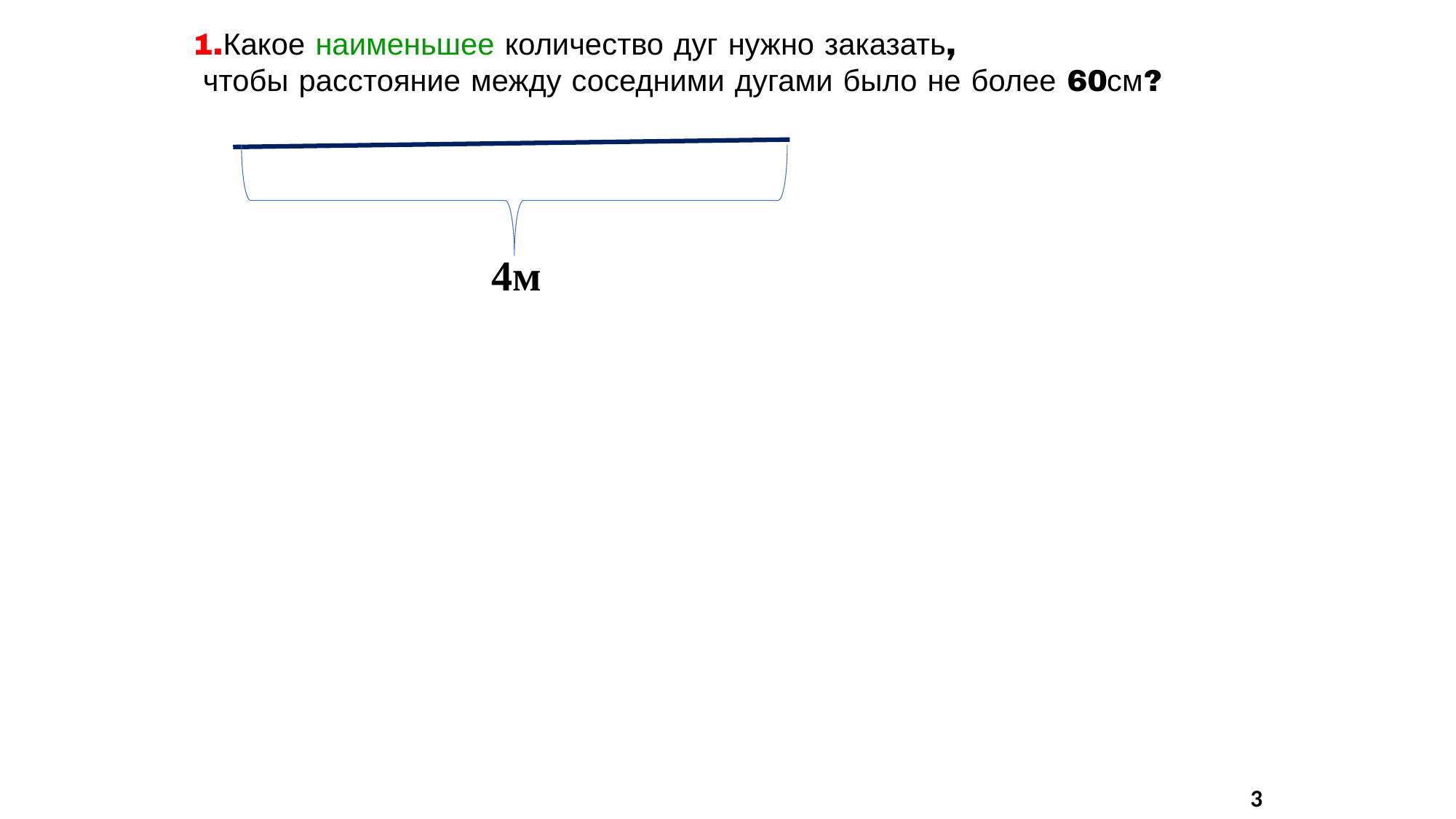

1.Какое наименьшее количество дуг нужно заказать,
 чтобы расстояние между соседними дугами было не более 60см?

4м

3